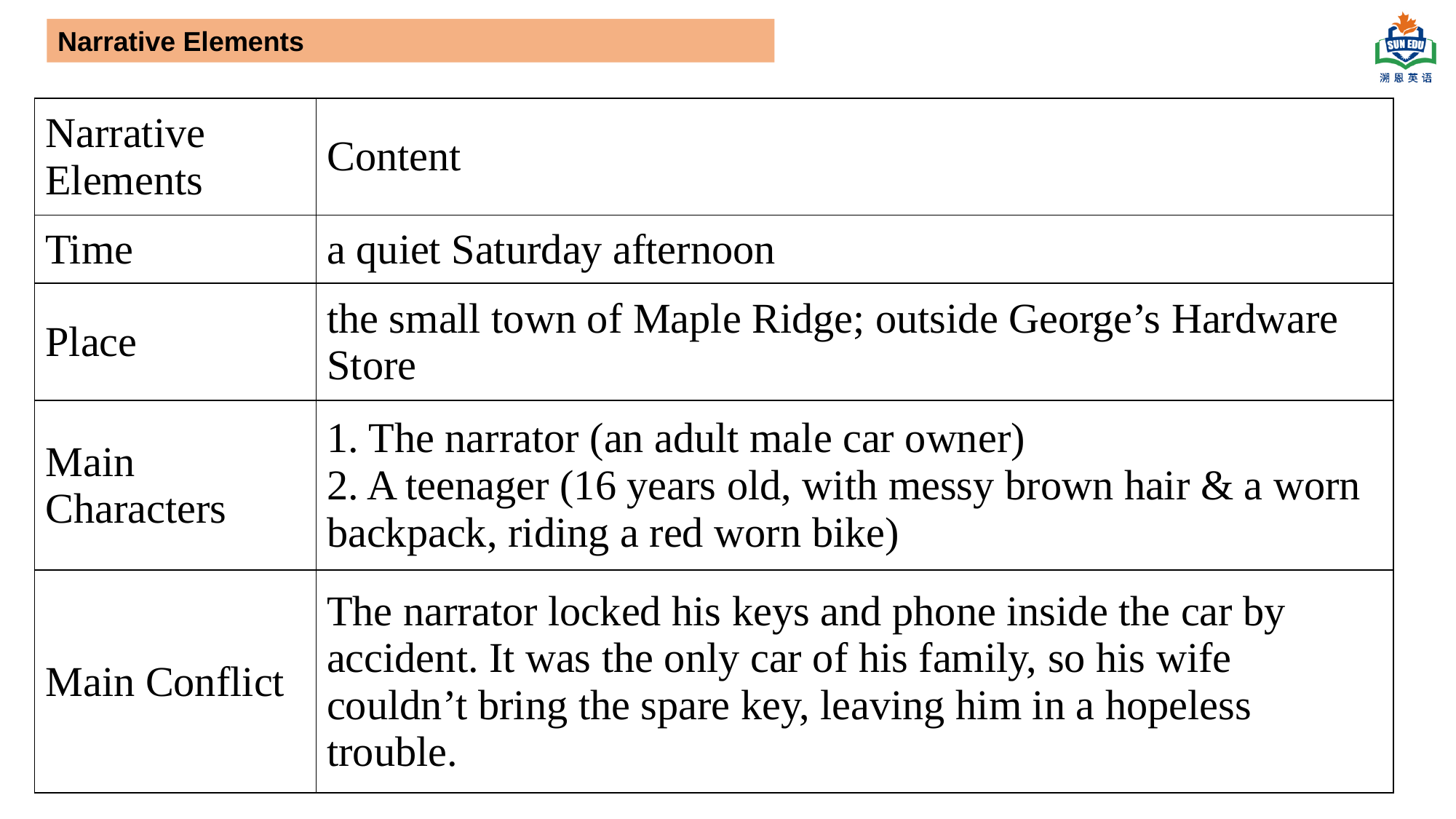

Narrative Elements
| Narrative Elements | Content |
| --- | --- |
| Time | a quiet Saturday afternoon |
| Place | the small town of Maple Ridge; outside George’s Hardware Store |
| Main Characters | 1. The narrator (an adult male car owner) 2. A teenager (16 years old, with messy brown hair & a worn backpack, riding a red worn bike) |
| Main Conflict | The narrator locked his keys and phone inside the car by accident. It was the only car of his family, so his wife couldn’t bring the spare key, leaving him in a hopeless trouble. |